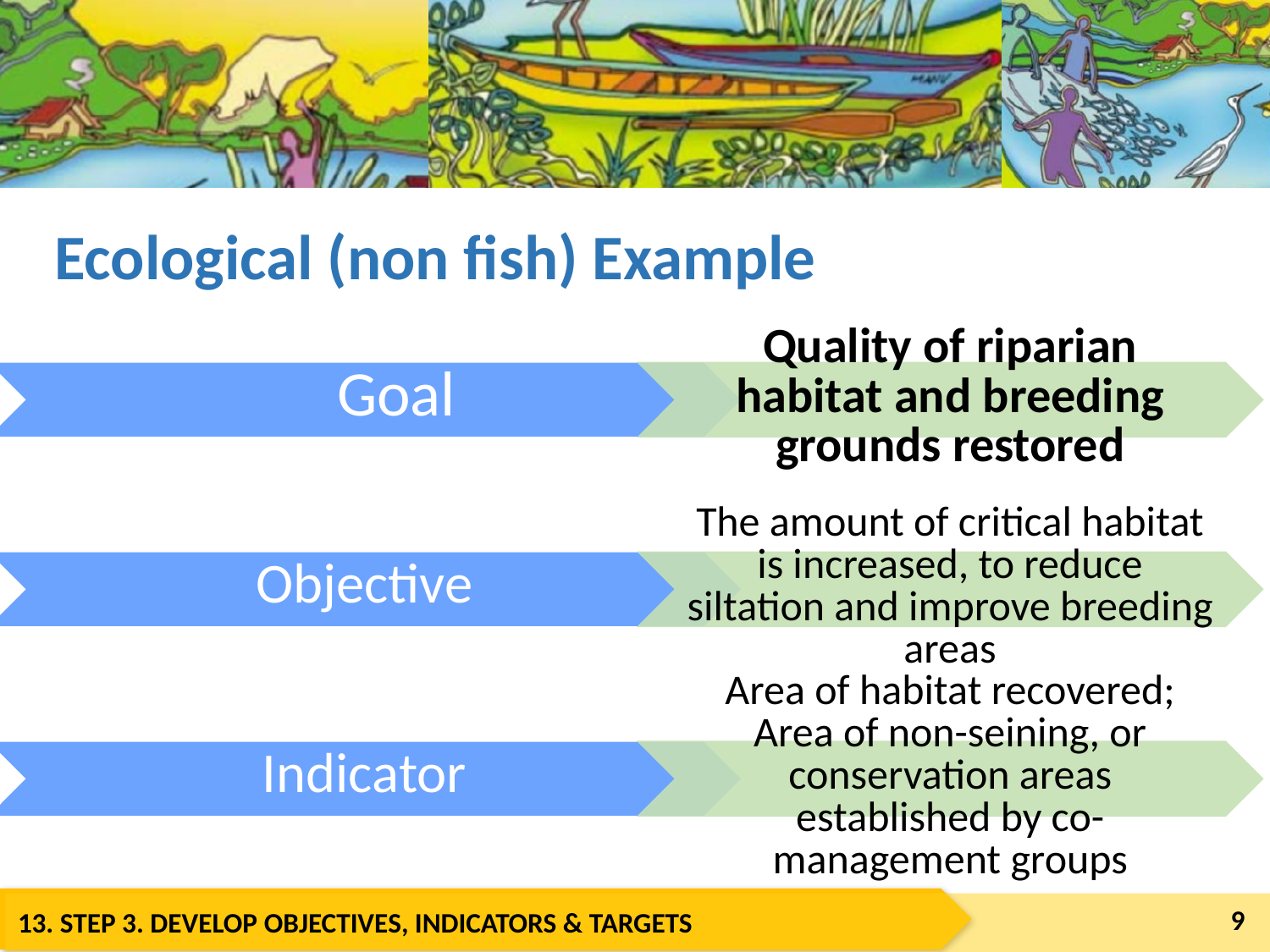

# Ecological (non fish) Example
     Goal
Quality of riparian habitat and breeding grounds restored
Objective
Indicator
The amount of critical habitat is increased, to reduce siltation and improve breeding areas
Area of habitat recovered; Area of non-seining, or conservation areas established by co-management groups
9